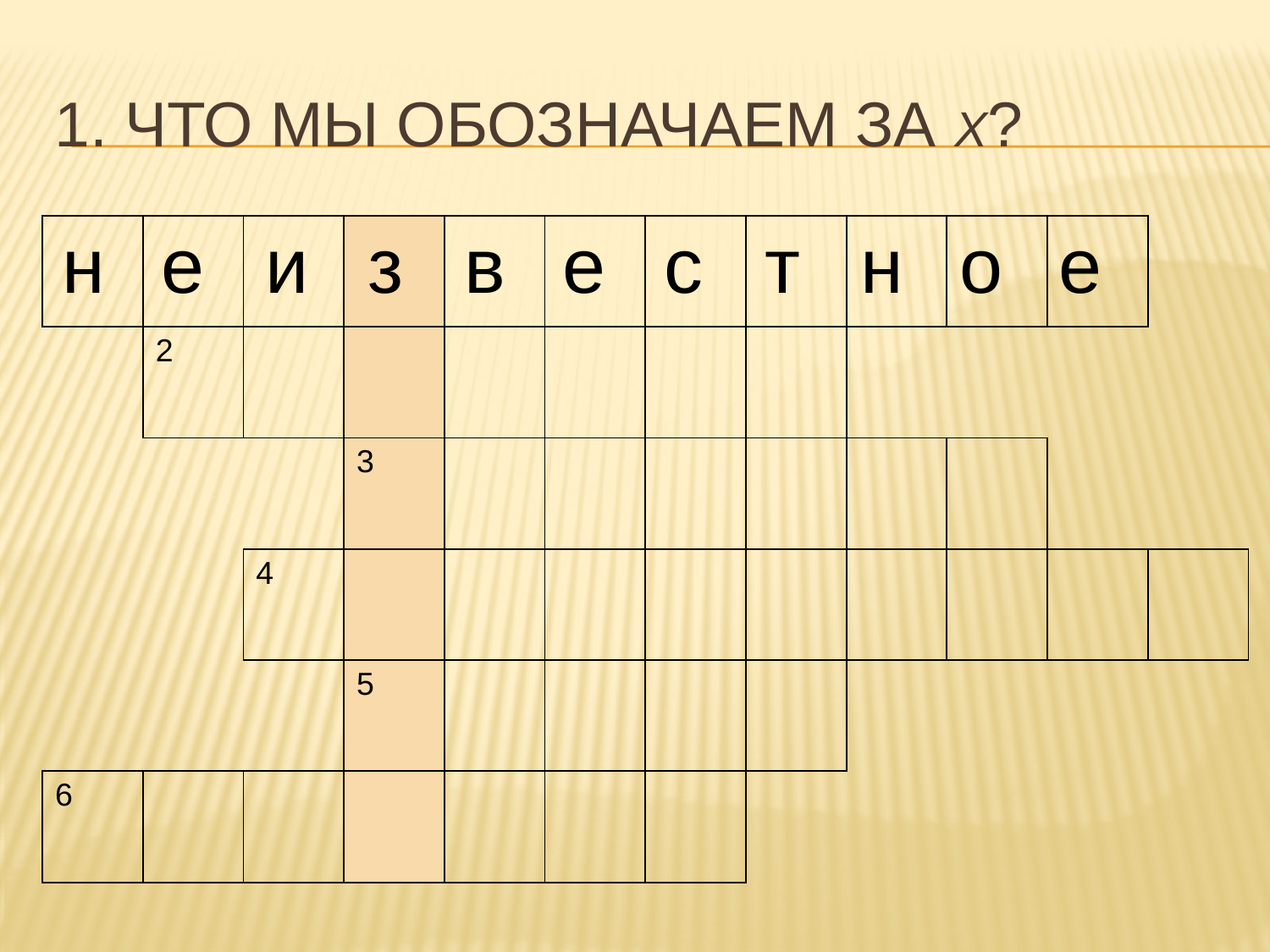

# 1. Что мы обозначаем за х?
|  |  |  |  |  |  |  |  |  |  |  |  |
| --- | --- | --- | --- | --- | --- | --- | --- | --- | --- | --- | --- |
|  | 2 |  |  |  |  |  |  |  |  |  |  |
|  |  |  | 3 |  |  |  |  |  |  |  |  |
|  |  | 4 |  |  |  |  |  |  |  |  |  |
|  |  |  | 5 |  |  |  |  |  |  |  |  |
| 6 |  |  |  |  |  |  |  |  |  |  |  |
| н | е | и | з | в | е | с | т | н | о | е |
| --- | --- | --- | --- | --- | --- | --- | --- | --- | --- | --- |